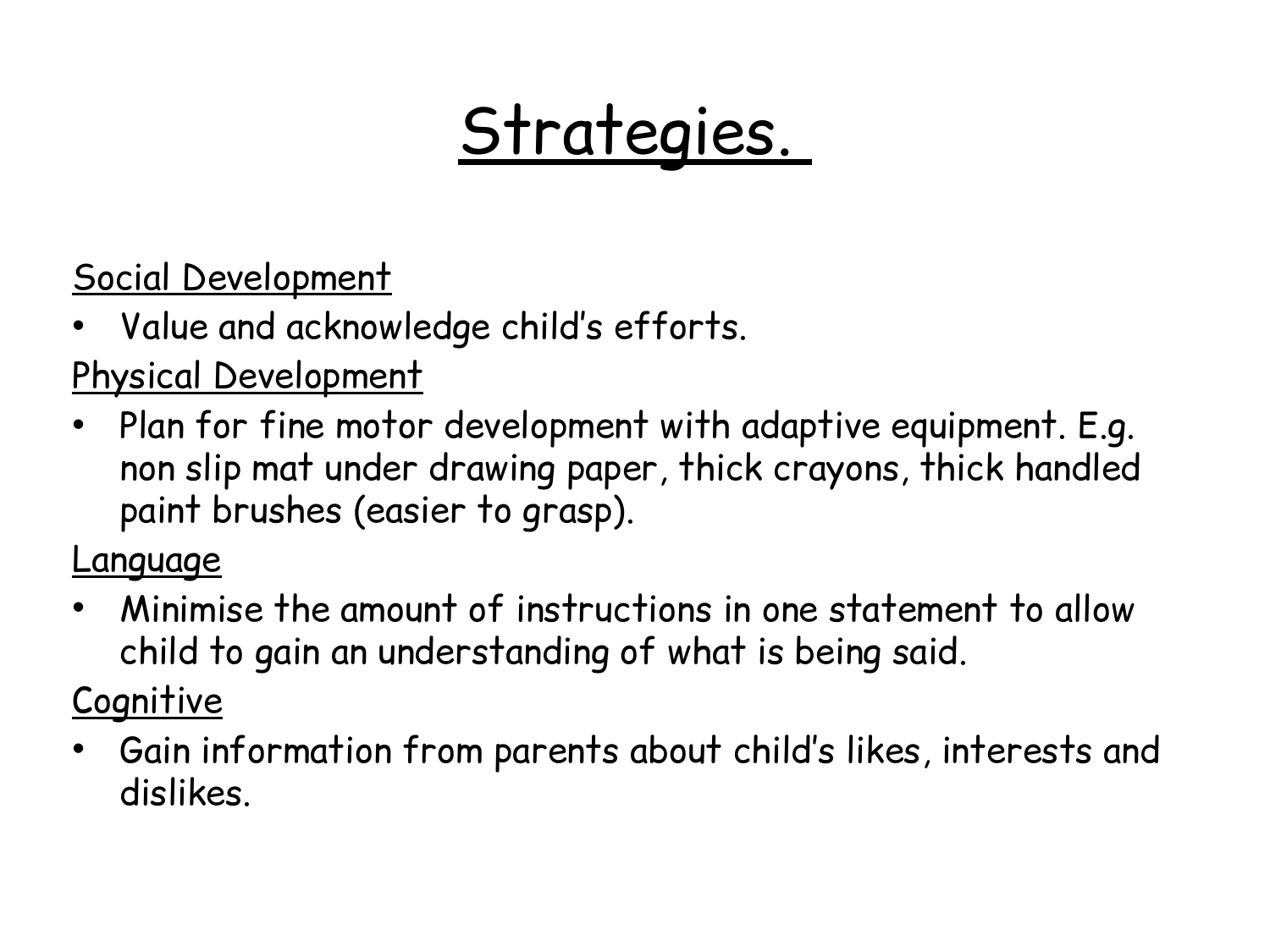

# Strategies.

Social Development
Value and acknowledge child’s efforts.
Physical Development
Plan for fine motor development with adaptive equipment. E.g. non slip mat under drawing paper, thick crayons, thick handled paint brushes (easier to grasp).
Language
Minimise the amount of instructions in one statement to allow child to gain an understanding of what is being said.
Cognitive
Gain information from parents about child’s likes, interests and dislikes.